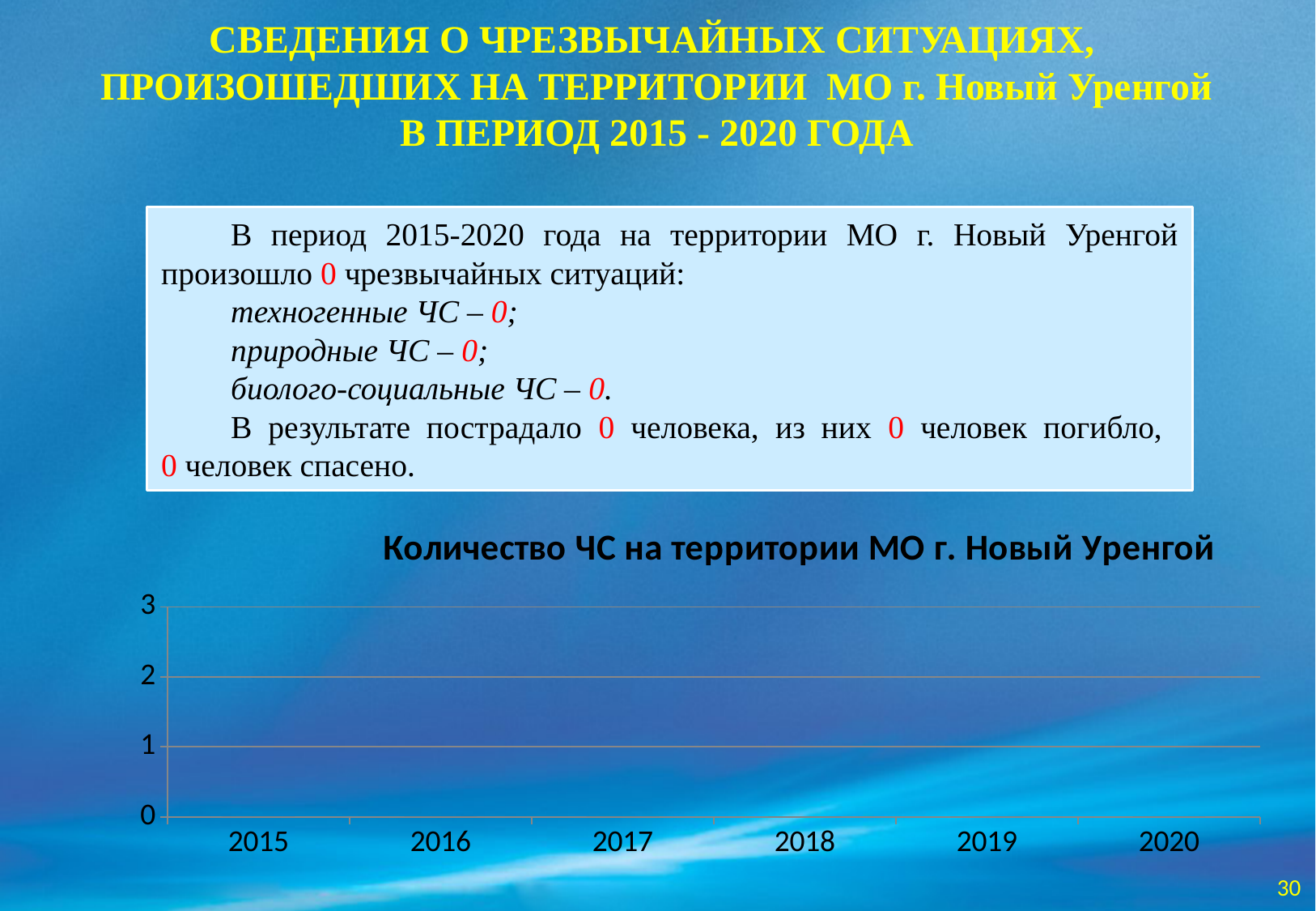

СВЕДЕНИЯ О ЧРЕЗВЫЧАЙНЫХ СИТУАЦИЯХ,
ПРОИЗОШЕДШИХ НА ТЕРРИТОРИИ  МО г. Новый Уренгой
В ПЕРИОД 2015 - 2020 ГОДА

В период 2015-2020 года на территории МО г. Новый Уренгой произошло 0 чрезвычайных ситуаций:
техногенные ЧС – 0;
природные ЧС – 0;
биолого-социальные ЧС – 0.
В результате пострадало 0 человека, из них 0 человек погибло,
0 человек спасено.
30

### Chart: Количество ЧС на территории МО г. Новый Уренгой

| Category | Количество ЧС |
|---|---|
| 2015 | 0.0 |
| 2016 | 0.0 |
| 2017 | 0.0 |
| 2018 | 0.0 |
| 2019 | 0.0 |
| 2020 | 0.0 |